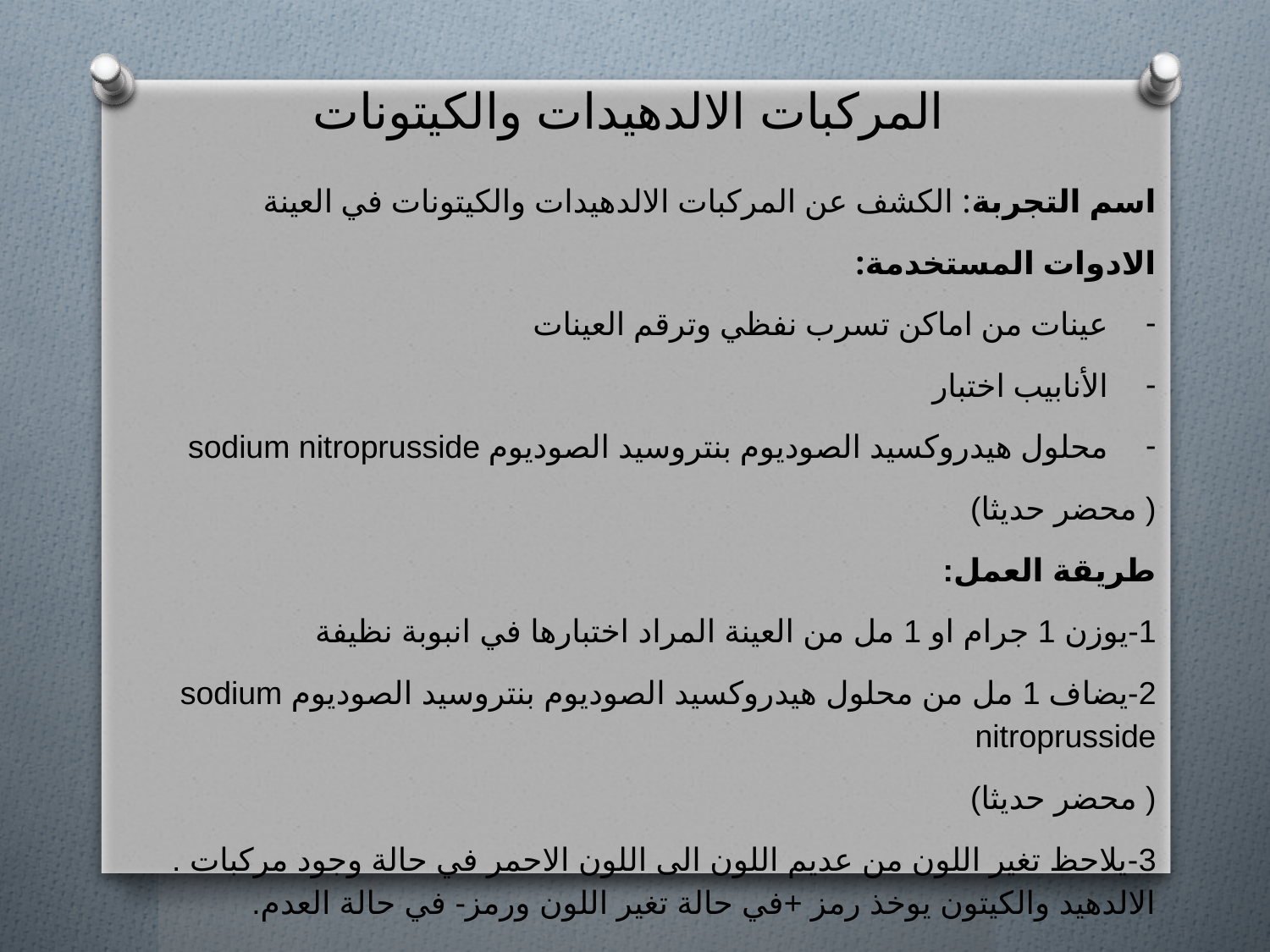

# المركبات الالدهيدات والكيتونات
اسم التجربة: الكشف عن المركبات الالدهيدات والكيتونات في العينة
الادوات المستخدمة:
عينات من اماكن تسرب نفظي وترقم العينات
الأنابيب اختبار
محلول هيدروكسيد الصوديوم بنتروسيد الصوديوم sodium nitroprusside
( محضر حديثا)
طريقة العمل:
1-يوزن 1 جرام او 1 مل من العينة المراد اختبارها في انبوبة نظيفة
2-يضاف 1 مل من محلول هيدروكسيد الصوديوم بنتروسيد الصوديوم sodium nitroprusside
( محضر حديثا)
3-يلاحظ تغير اللون من عديم اللون الى اللون الاحمر في حالة وجود مركبات . الالدهيد والكيتون يوخذ رمز +في حالة تغير اللون ورمز- في حالة العدم.